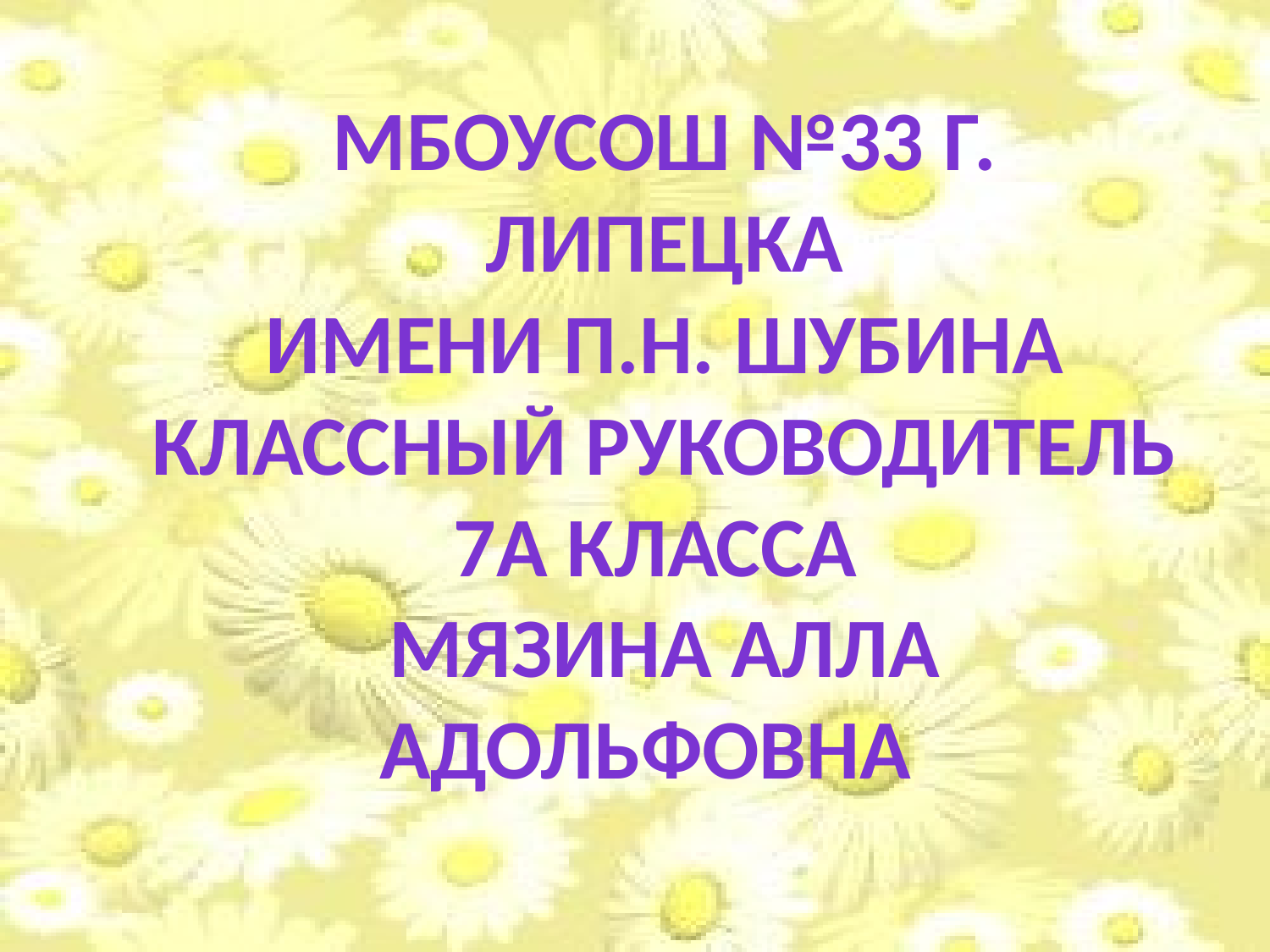

МБОУСОШ №33 г. Липецка
имени П.Н. Шубина
Классный руководитель 7А класса
Мязина Алла Адольфовна